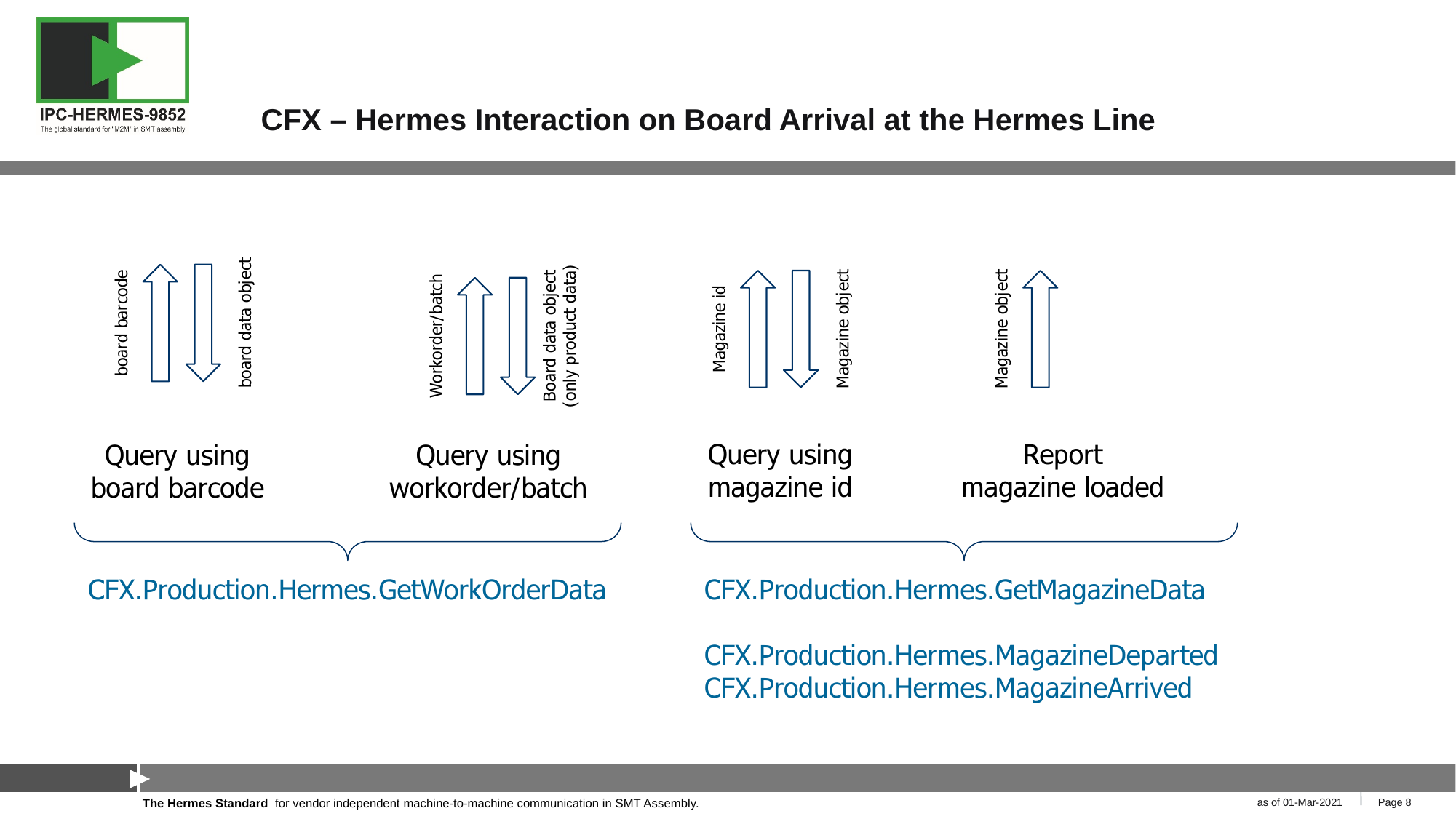

# CFX – Hermes Interaction on Board Arrival at the Hermes Line

board barcode
board data object

Magazine id
Magazine object

Magazine object

Board data object
(only product data)
Workorder/batch

Query using
magazine id
Report
magazine loaded
Query using
board barcode
Query using
workorder/batch
CFX.Production.Hermes.GetWorkOrderData
CFX.Production.Hermes.GetMagazineData

CFX.Production.Hermes.MagazineDeparted
CFX.Production.Hermes.MagazineArrived

as of 01-Mar-2021
Page 8